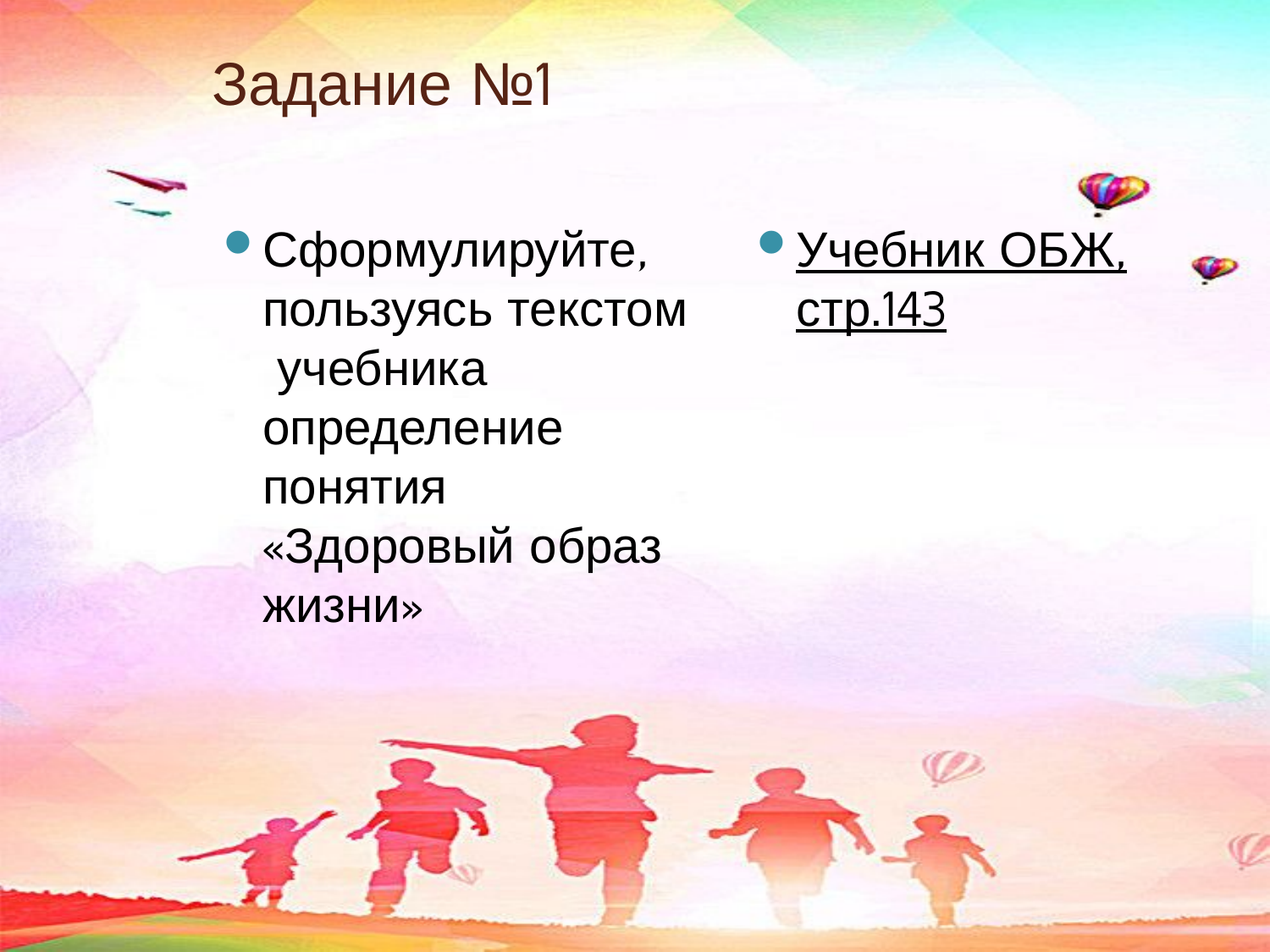

# Задание №1
Сформулируйте, пользуясь текстом  учебника определение понятия «Здоровый образ жизни»
Учебник ОБЖ, стр.143